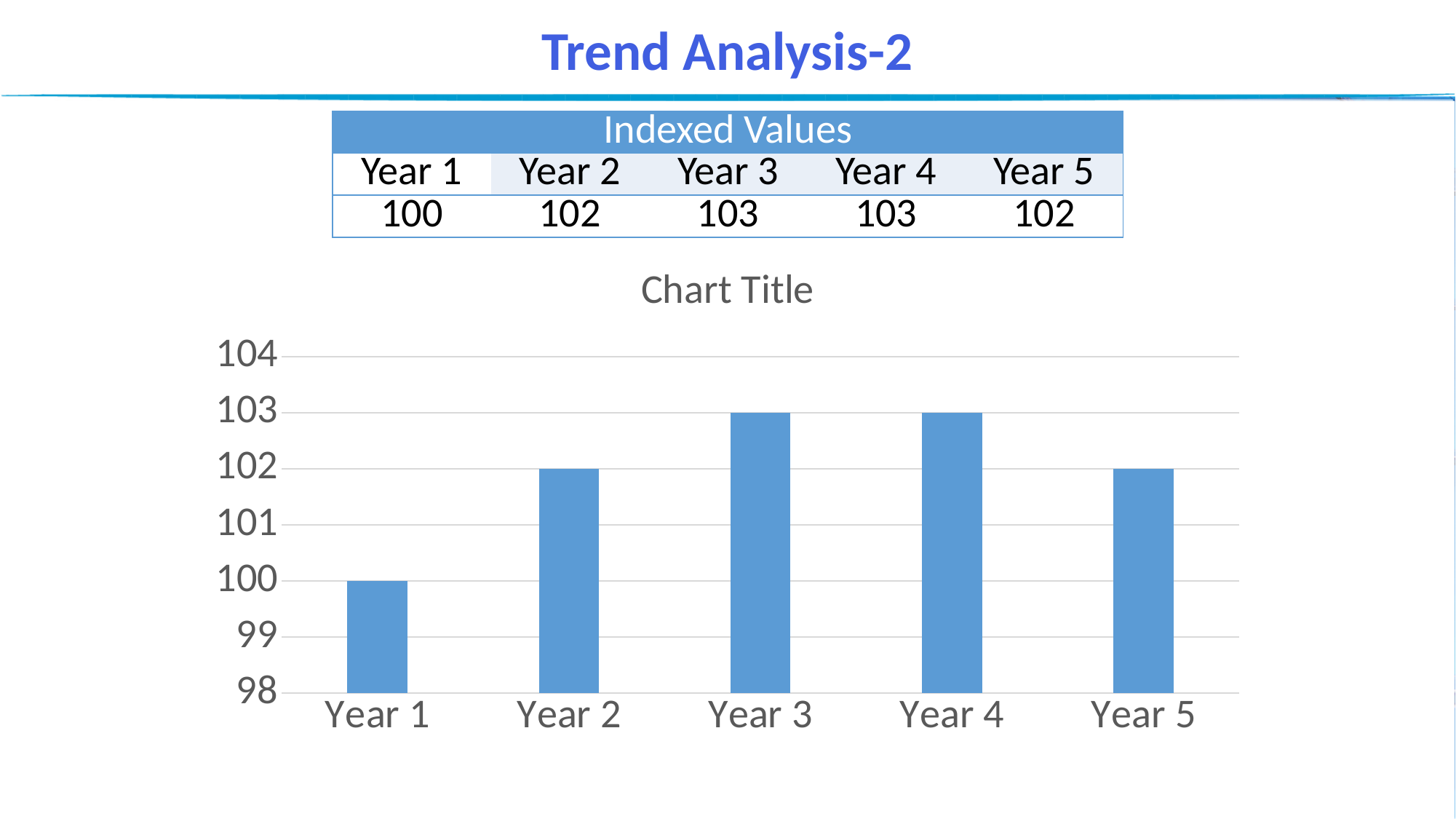

Trend Analysis-2

| Indexed Values |  |  |  |  |
| --- | --- | --- | --- | --- |
| Year 1 | Year 2 | Year 3 | Year 4 | Year 5 |
| 100 | 102 | 103 | 103 | 102 |

### Chart:

| Category |  |
|---|---|
| Year 1 | 100.0 |
| Year 2 | 102.0 |
| Year 3 | 103.0 |
| Year 4 | 103.0 |
| Year 5 | 102.0 |